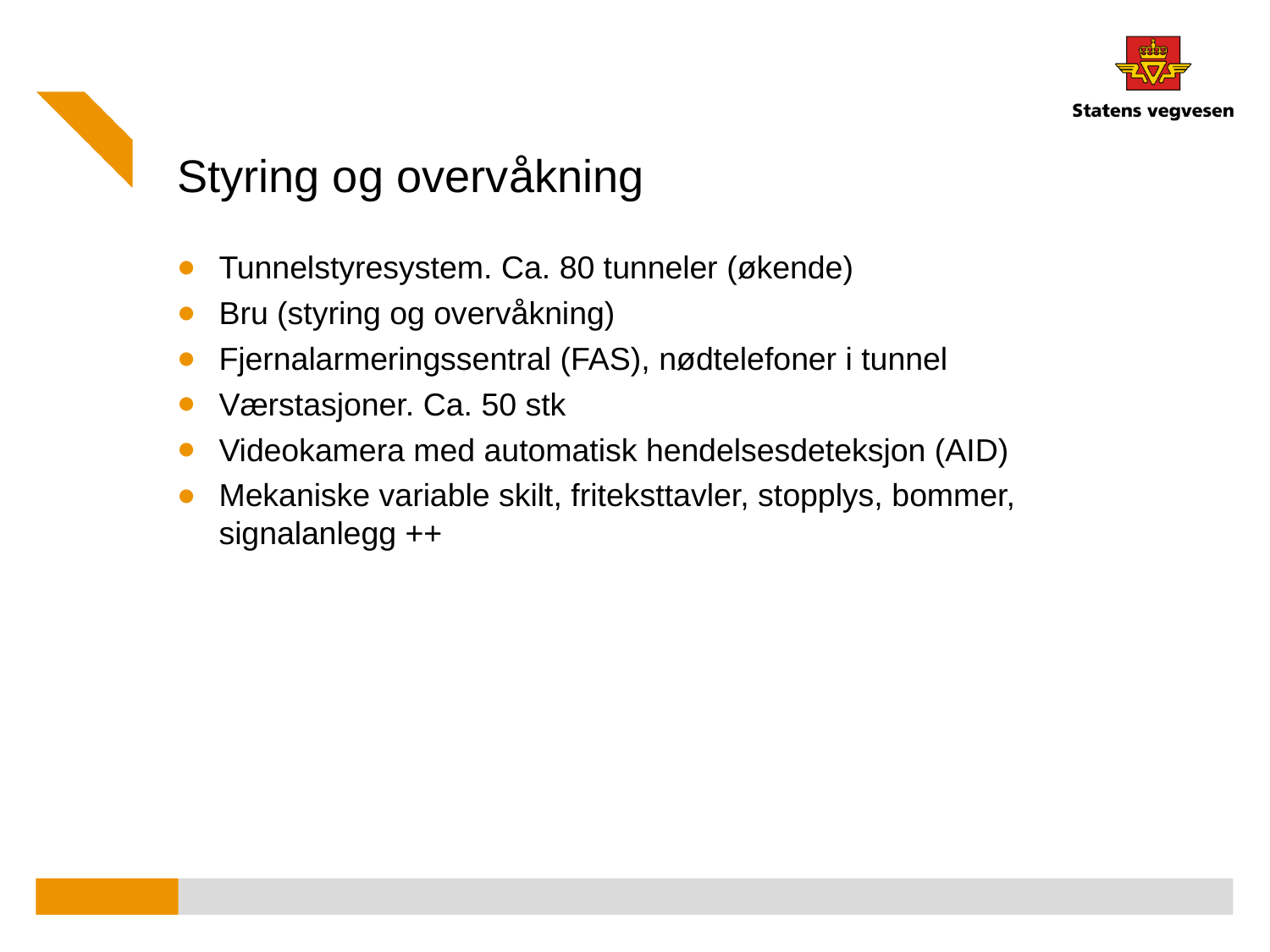

# Styring og overvåkning
Tunnelstyresystem. Ca. 80 tunneler (økende)
Bru (styring og overvåkning)
Fjernalarmeringssentral (FAS), nødtelefoner i tunnel
Værstasjoner. Ca. 50 stk
Videokamera med automatisk hendelsesdeteksjon (AID)
Mekaniske variable skilt, friteksttavler, stopplys, bommer, signalanlegg ++